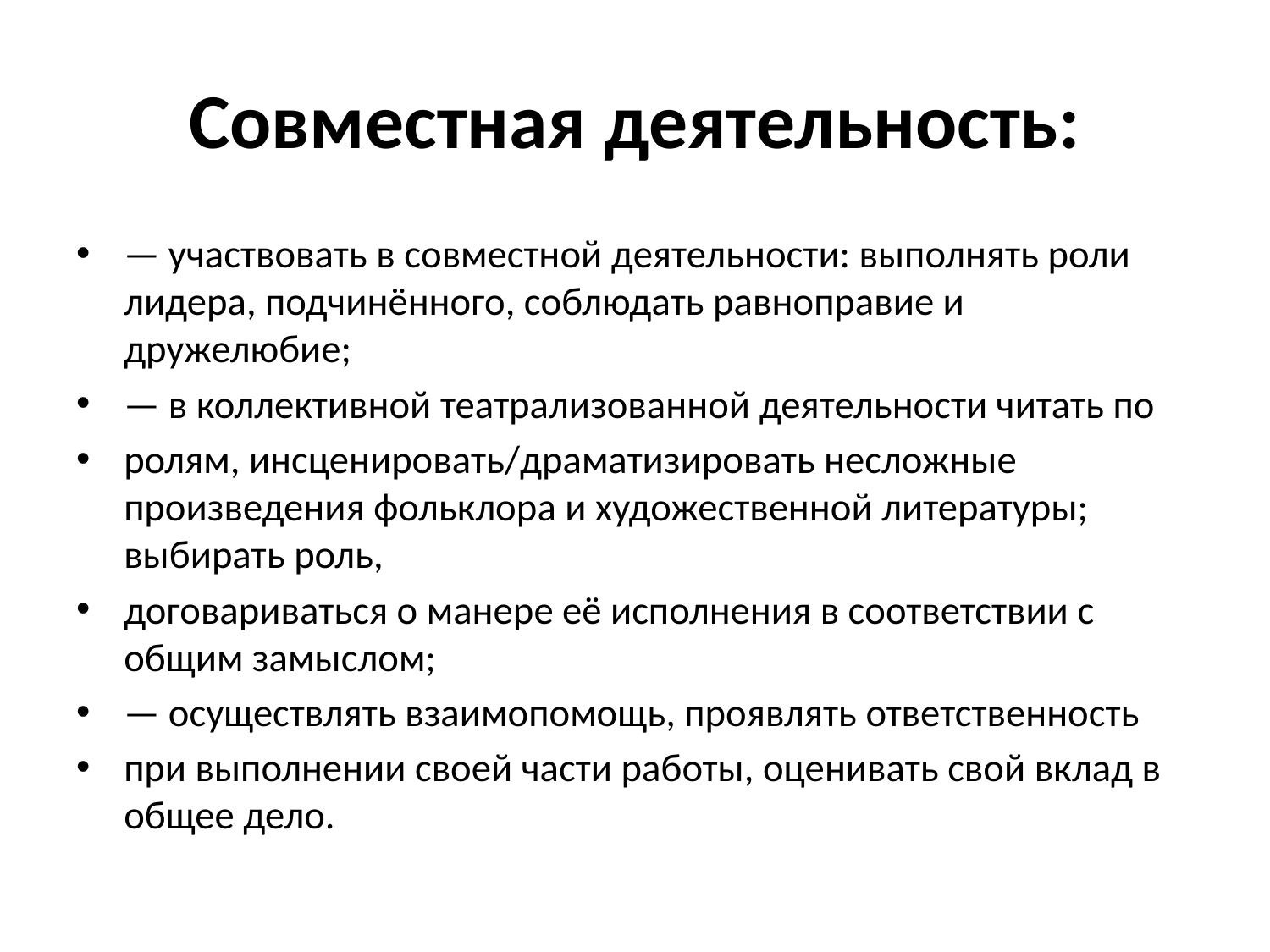

# Совместная деятельность:
— участвовать в совместной деятельности: выполнять роли лидера, подчинённого, соблюдать равноправие и дружелюбие;
— в коллективной театрализованной деятельности читать по
ролям, инсценировать/драматизировать несложные произведения фольклора и художественной литературы; выбирать роль,
договариваться о манере её исполнения в соответствии с общим замыслом;
— осуществлять взаимопомощь, проявлять ответственность
при выполнении своей части работы, оценивать свой вклад в общее дело.